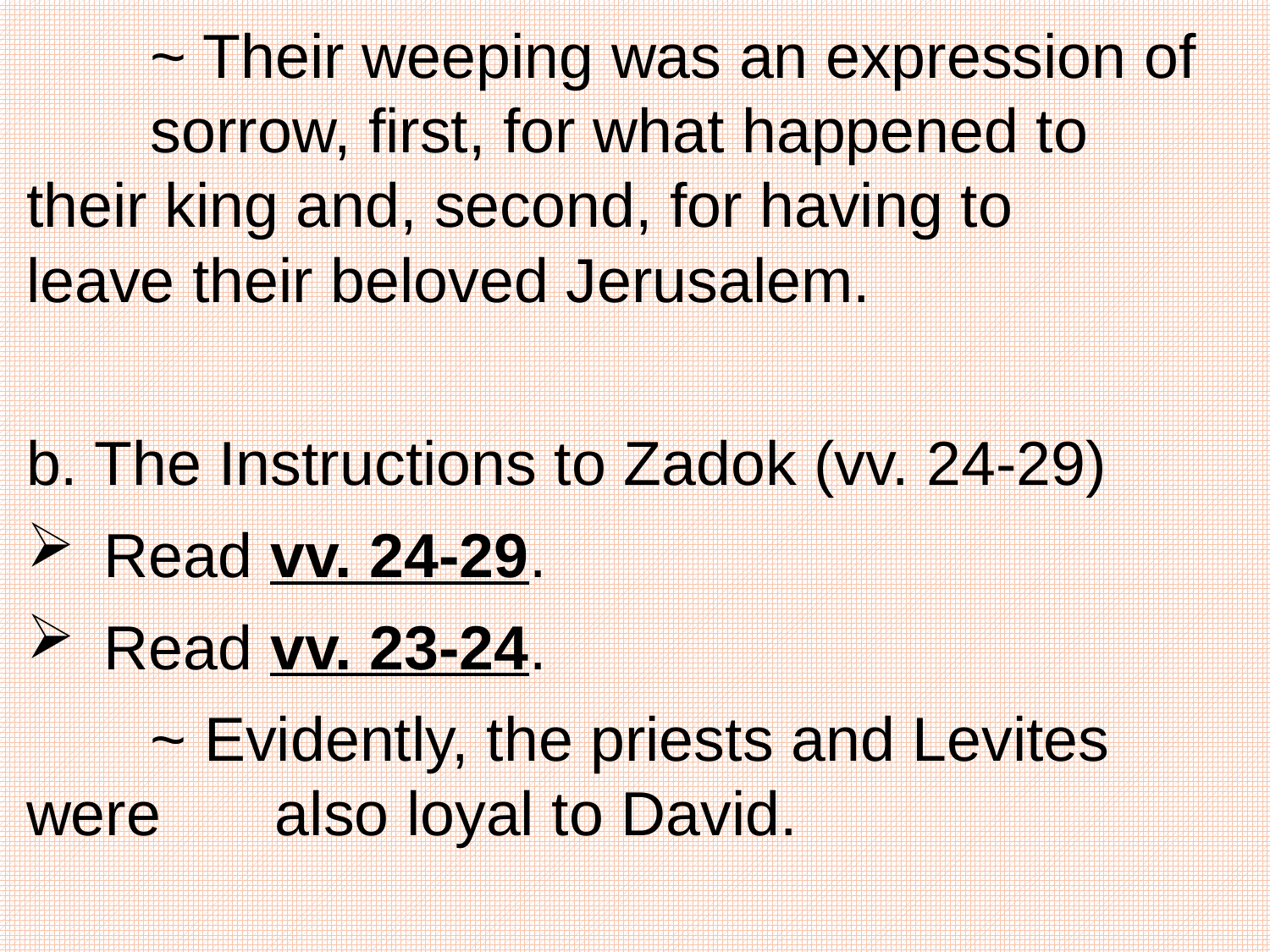

~ Their weeping was an expression of 					sorrow, first, for what happened to 						their king and, second, for having to 					leave their beloved Jerusalem.

b. The Instructions to Zadok (vv. 24-29)
Read vv. 24-29.
Read vv. 23-24.
		~ Evidently, the priests and Levites were 					also loyal to David.